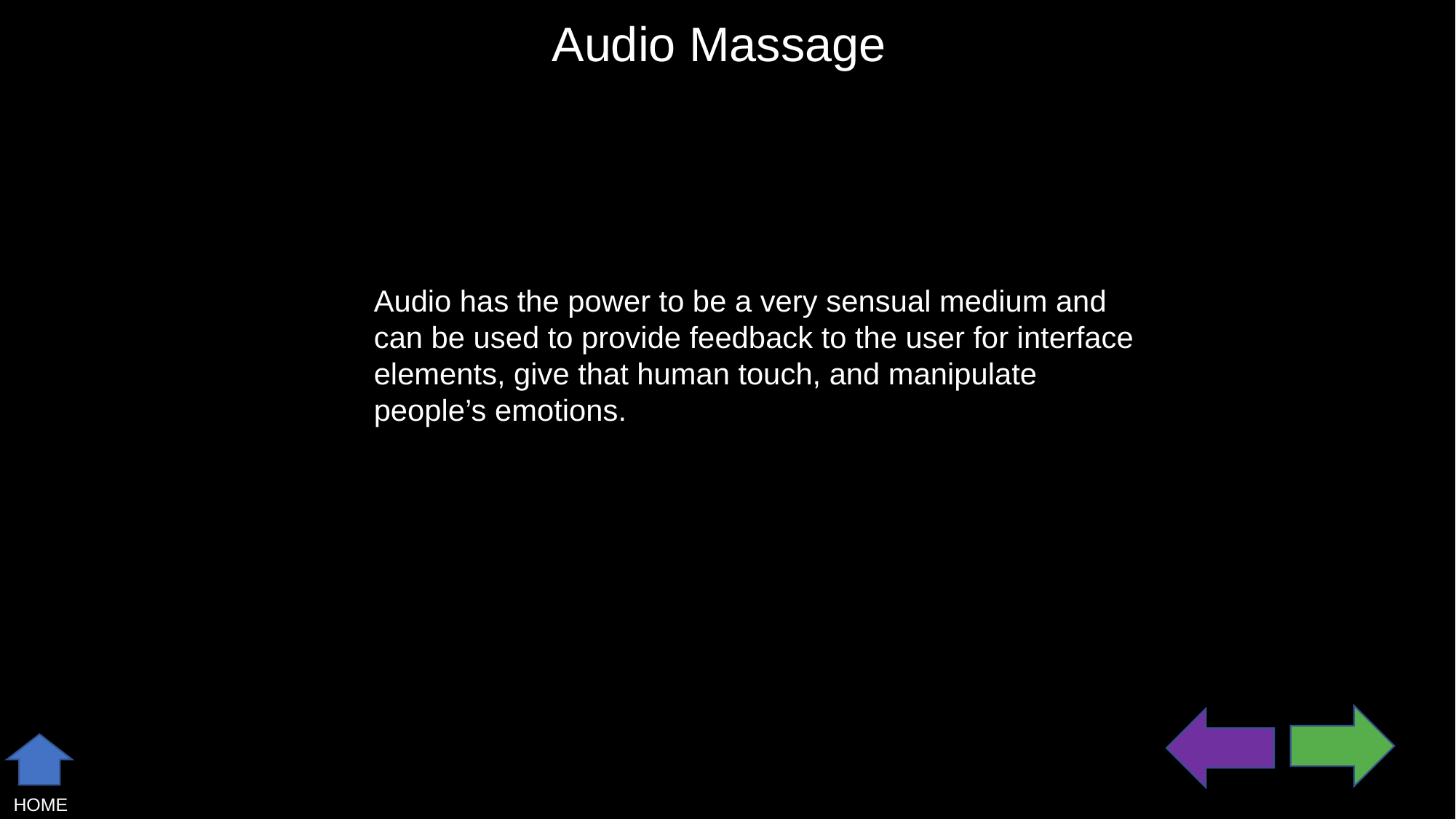

Audio Massage
Audio has the power to be a very sensual medium and can be used to provide feedback to the user for interface elements, give that human touch, and manipulate people’s emotions.

HOME